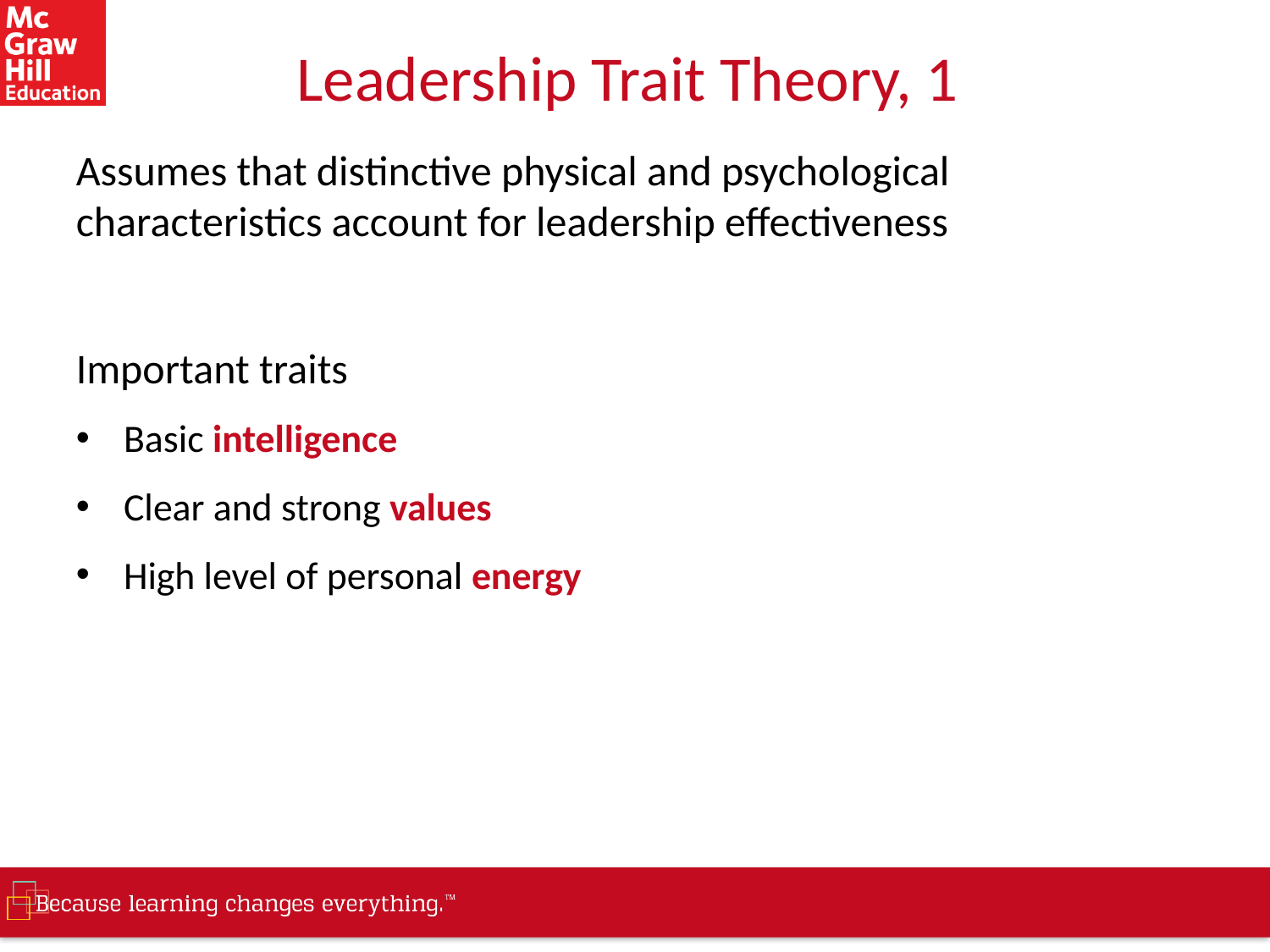

# Leadership Trait Theory, 1
Assumes that distinctive physical and psychological characteristics account for leadership effectiveness

Important traits
Basic intelligence
Clear and strong values
High level of personal energy